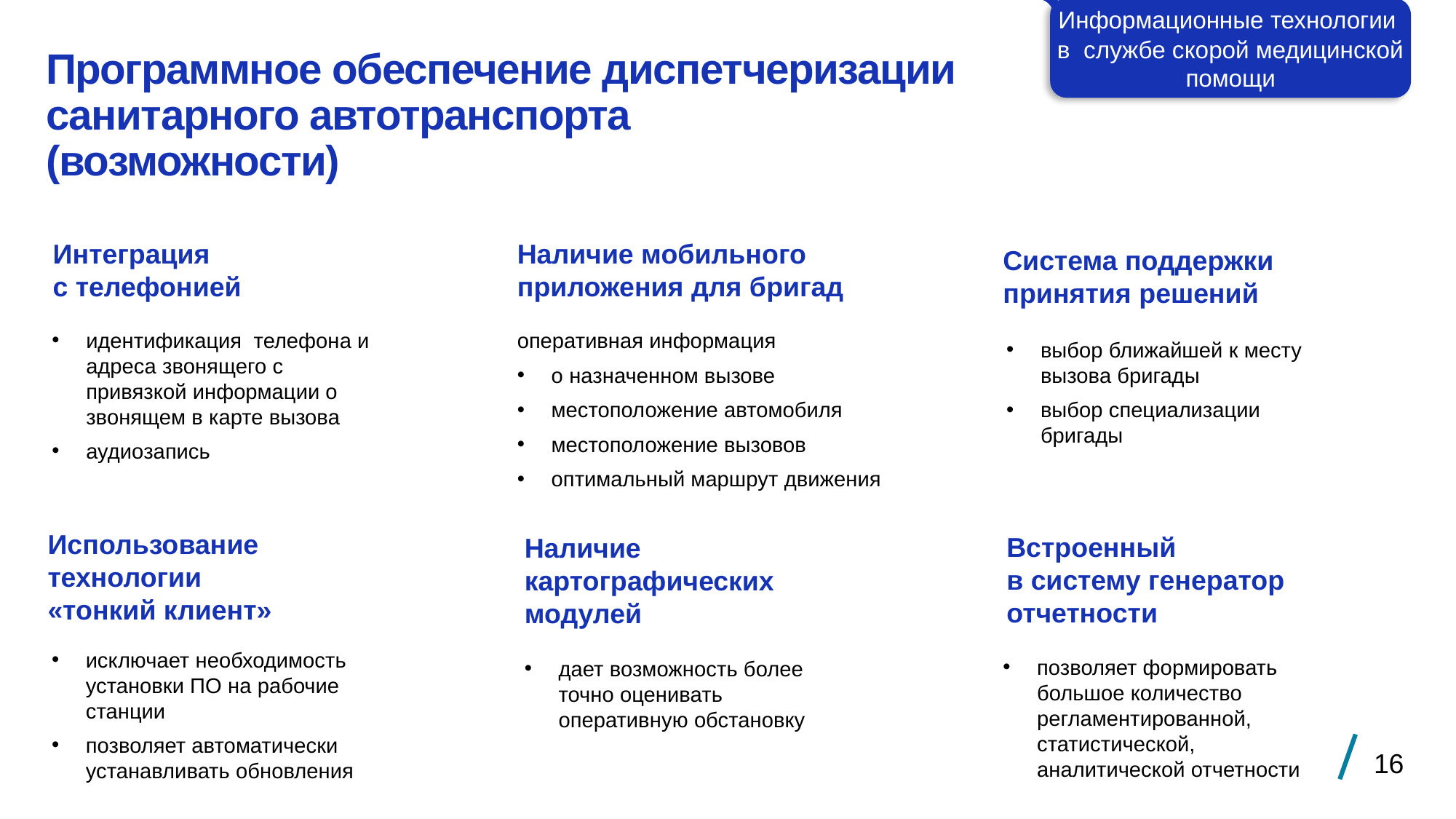

Информационные технологии
в  службе скорой медицинской помощи
Программное обеспечение диспетчеризации санитарного автотранспорта
(возможности)
Интеграция
с телефонией
Наличие мобильного приложения для бригад
Система поддержки
принятия решений
идентификация  телефона и адреса звонящего с привязкой информации о звонящем в карте вызова
аудиозапись
оперативная информация
о назначенном вызове
местоположение автомобиля
местоположение вызовов
оптимальный маршрут движения
выбор ближайшей к месту вызова бригады
выбор специализации бригады
Использование
технологии
«тонкий клиент»
Встроенный
в систему генератор отчетности
Наличие картографических модулей
исключает необходимость установки ПО на рабочие станции
позволяет автоматически устанавливать обновления
позволяет формировать большое количество регламентированной, статистической, аналитической отчетности
дает возможность более точно оценивать оперативную обстановку
16